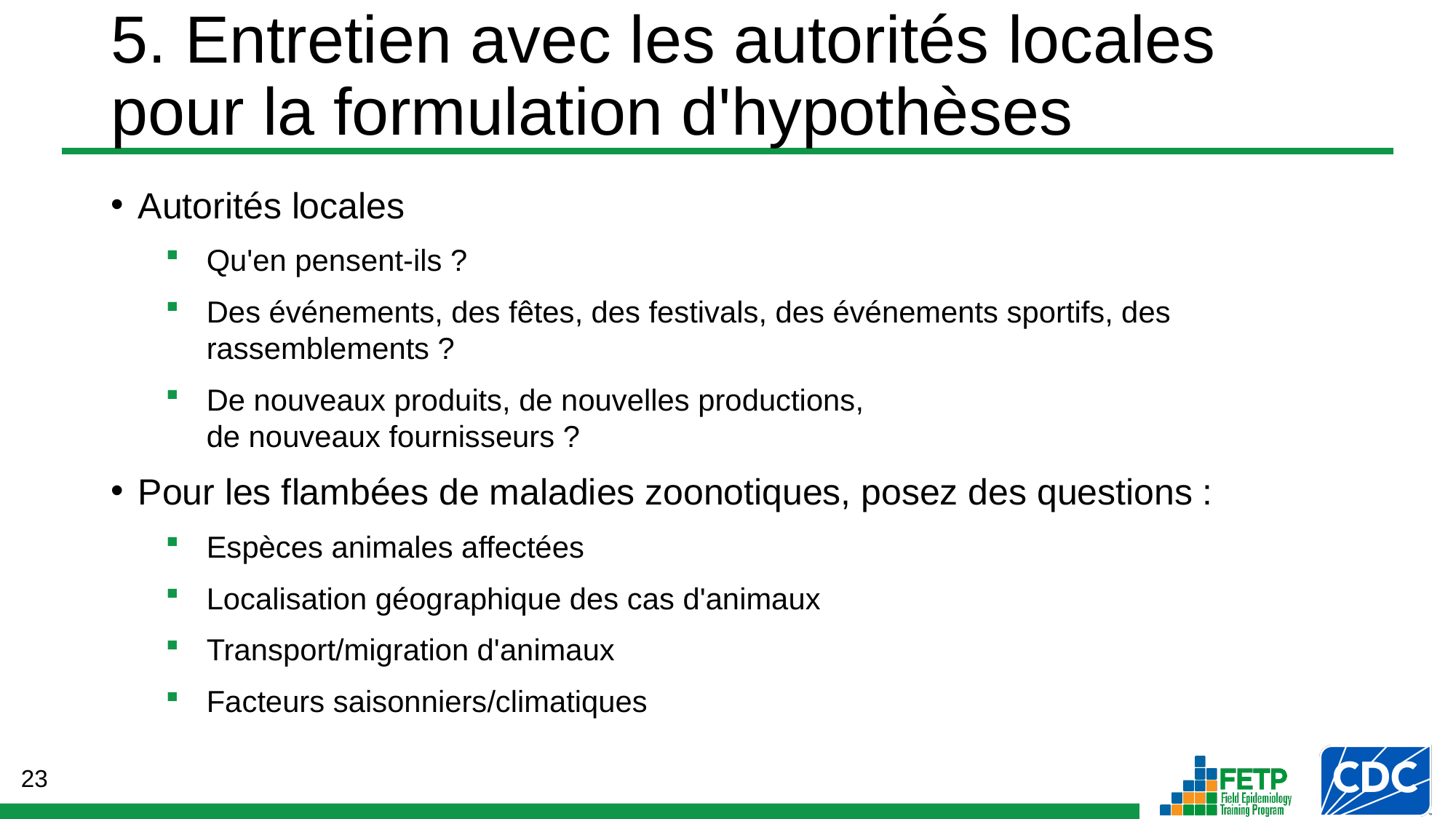

# 5. Entretien avec les autorités locales pour la formulation d'hypothèses
Autorités locales
Qu'en pensent-ils ?
Des événements, des fêtes, des festivals, des événements sportifs, des rassemblements ?
De nouveaux produits, de nouvelles productions,
de nouveaux fournisseurs ?
Pour les flambées de maladies zoonotiques, posez des questions :
Espèces animales affectées
Localisation géographique des cas d'animaux
Transport/migration d'animaux
Facteurs saisonniers/climatiques